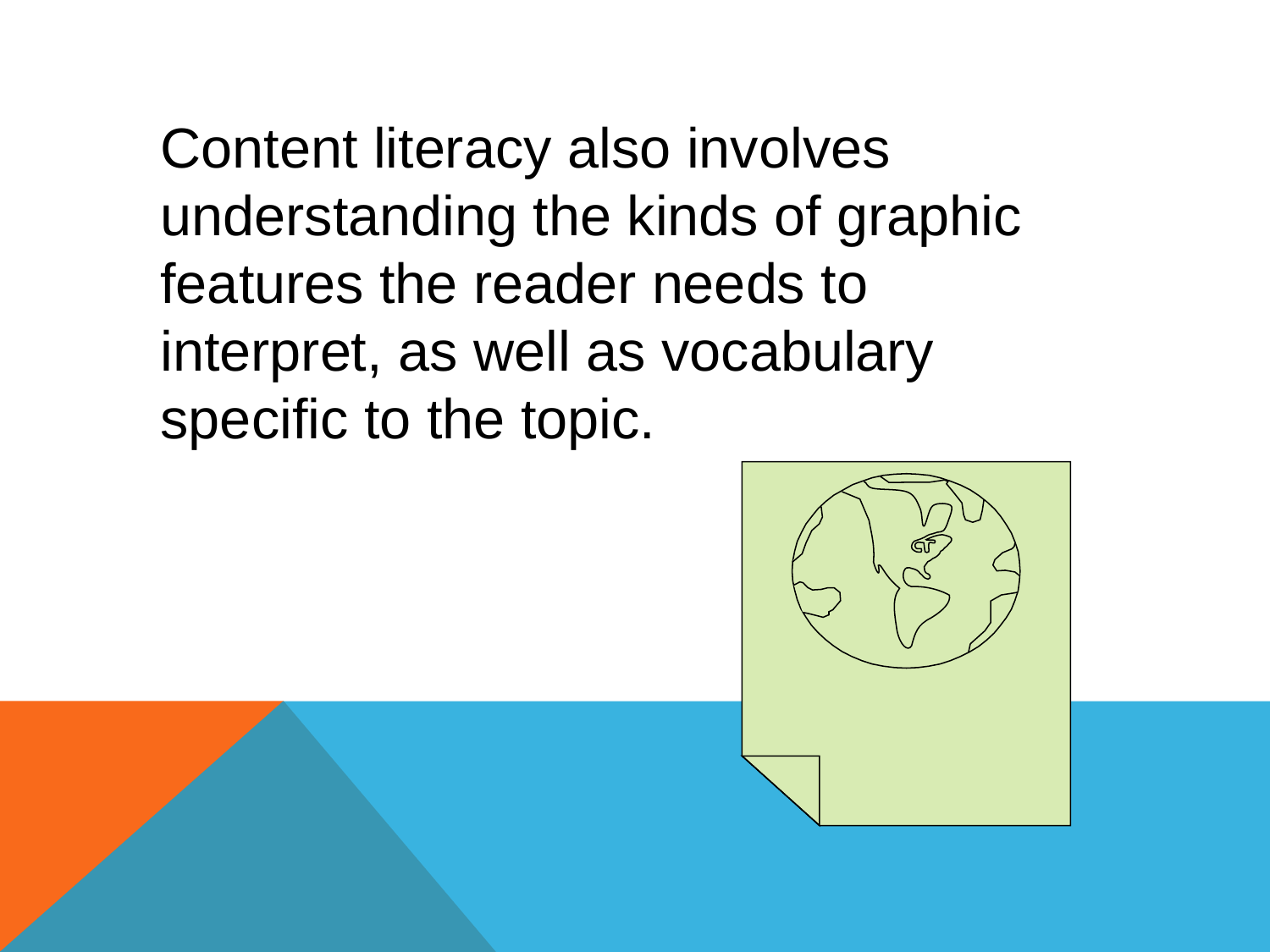

Content literacy also involves
understanding the kinds of graphic features the reader needs to interpret, as well as vocabulary specific to the topic.